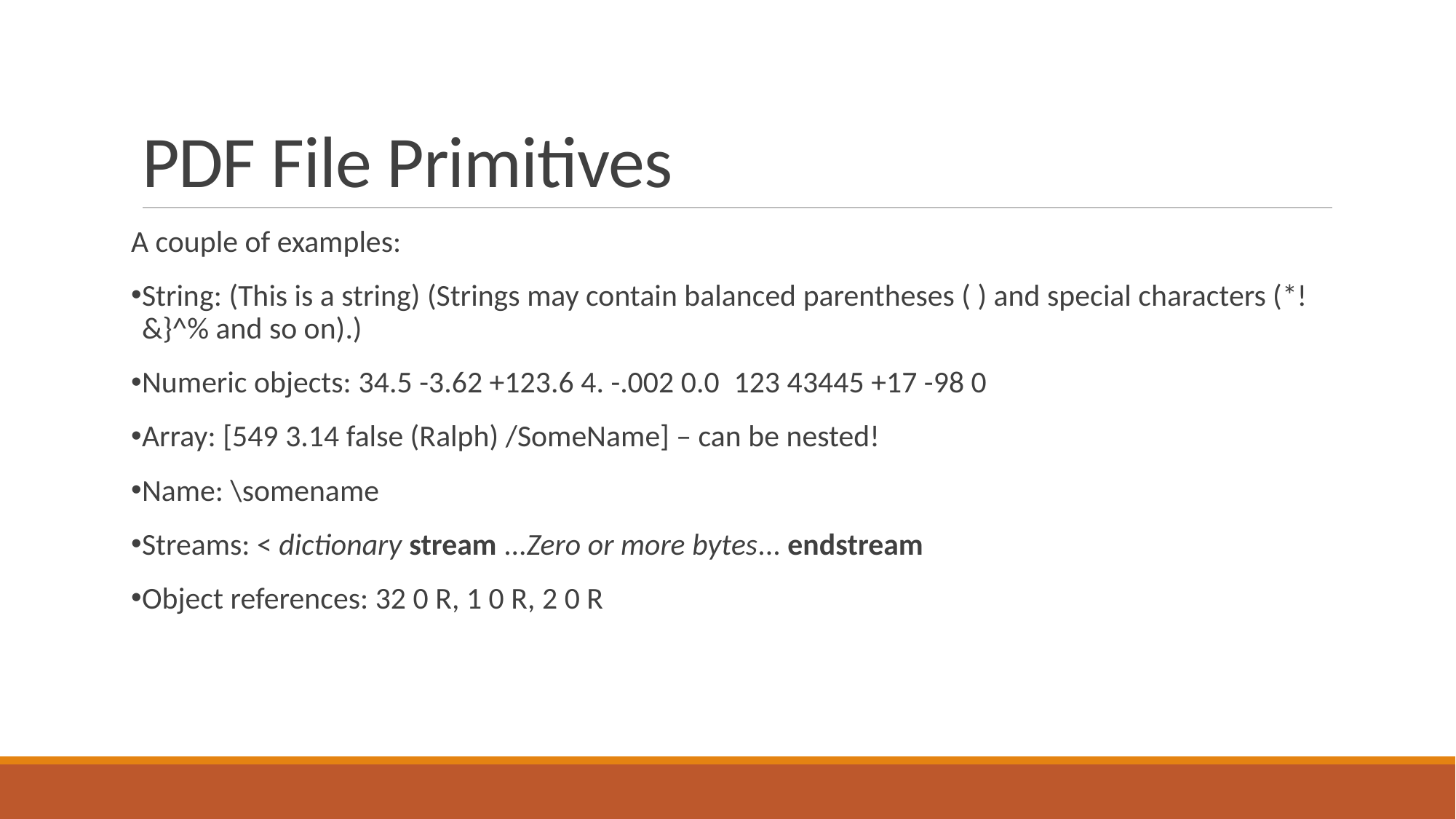

# PDF File Primitives
A couple of examples:
String: (This is a string) (Strings may contain balanced parentheses ( ) and special characters (*!&}^% and so on).)
Numeric objects: 34.5 -3.62 +123.6 4. -.002 0.0  123 43445 +17 -98 0
Array: [549 3.14 false (Ralph) /SomeName] – can be nested!
Name: \somename
Streams: < dictionary stream ...Zero or more bytes... endstream
Object references: 32 0 R, 1 0 R, 2 0 R